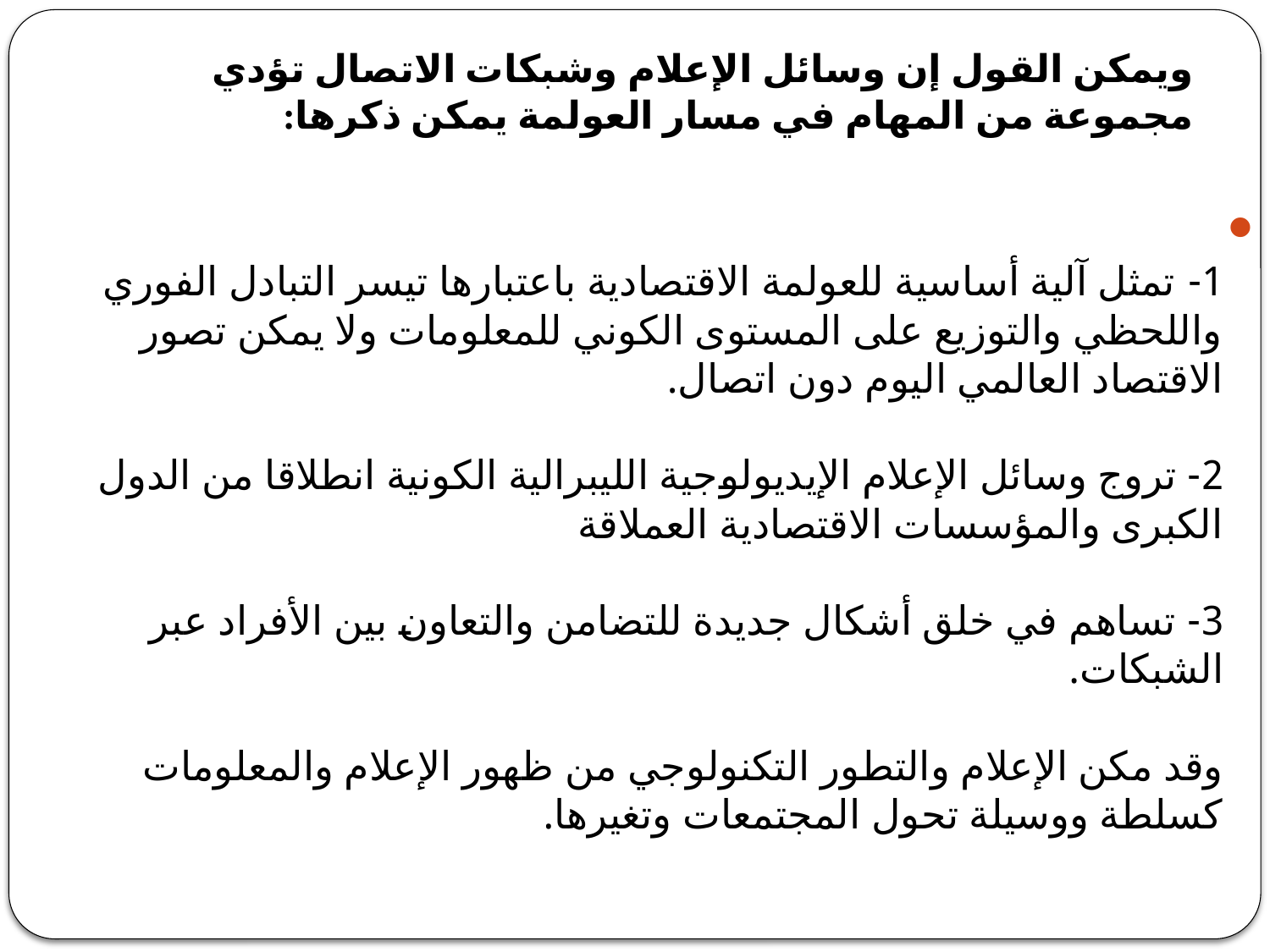

# ويمكن القول إن وسائل الإعلام وشبكات الاتصال تؤدي مجموعة من المهام في مسار العولمة يمكن ذكرها:
1- تمثل آلية أساسية للعولمة الاقتصادية باعتبارها تيسر التبادل الفوري واللحظي والتوزيع على المستوى الكوني للمعلومات ولا يمكن تصور الاقتصاد العالمي اليوم دون اتصال.
2- تروج وسائل الإعلام الإيديولوجية الليبرالية الكونية انطلاقا من الدول الكبرى والمؤسسات الاقتصادية العملاقة
3- تساهم في خلق أشكال جديدة للتضامن والتعاون بين الأفراد عبر الشبكات. 
وقد مكن الإعلام والتطور التكنولوجي من ظهور الإعلام والمعلومات كسلطة ووسيلة تحول المجتمعات وتغيرها.